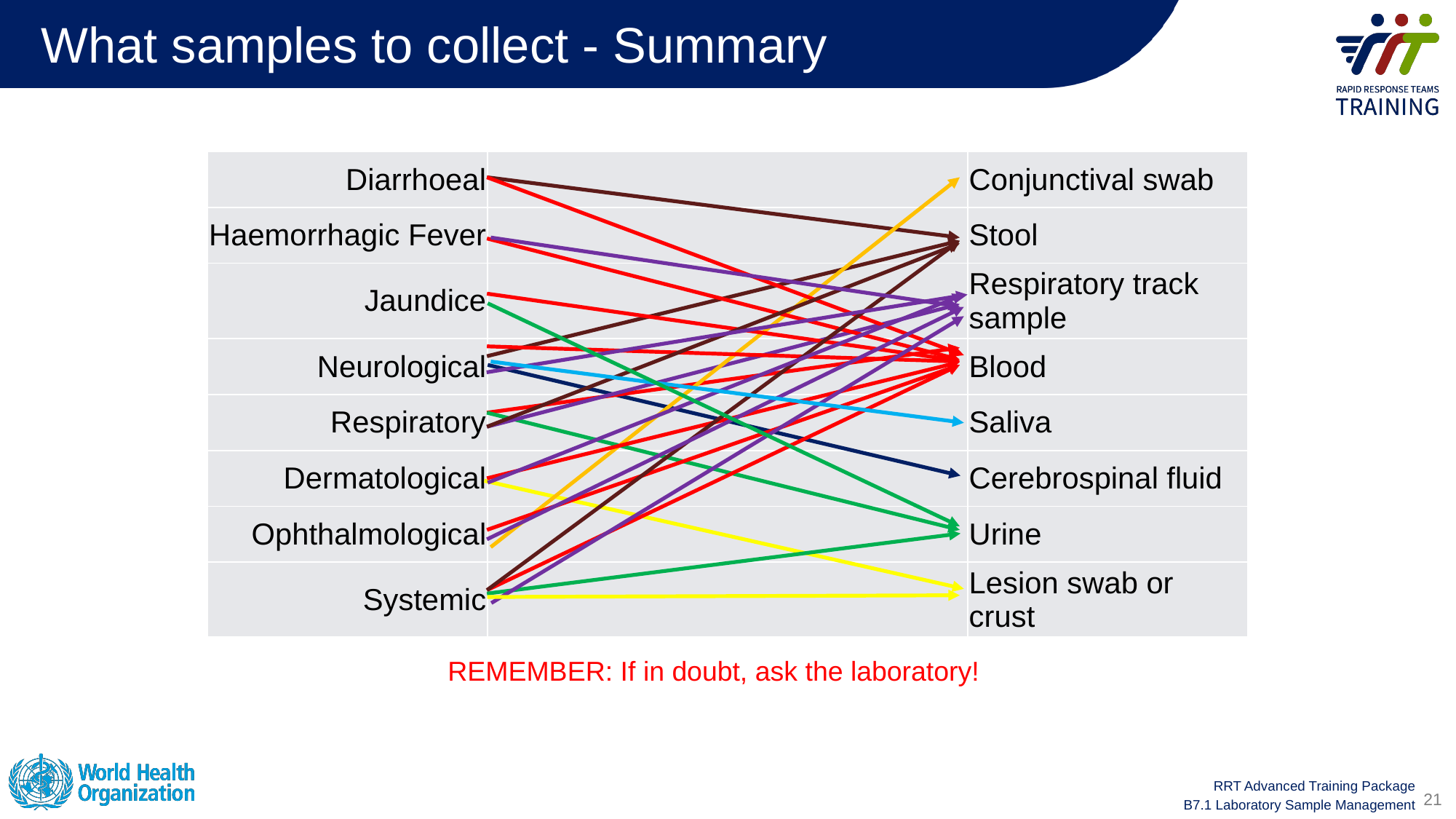

# What samples to collect - Summary
| Diarrhoeal |  | Conjunctival swab |
| --- | --- | --- |
| Haemorrhagic Fever |  | Stool |
| Jaundice |  | Respiratory track sample |
| Neurological |  | Blood |
| Respiratory |  | Saliva |
| Dermatological |  | Cerebrospinal fluid |
| Ophthalmological |  | Urine |
| Systemic |  | Lesion swab or crust |

REMEMBER: If in doubt, ask the laboratory!